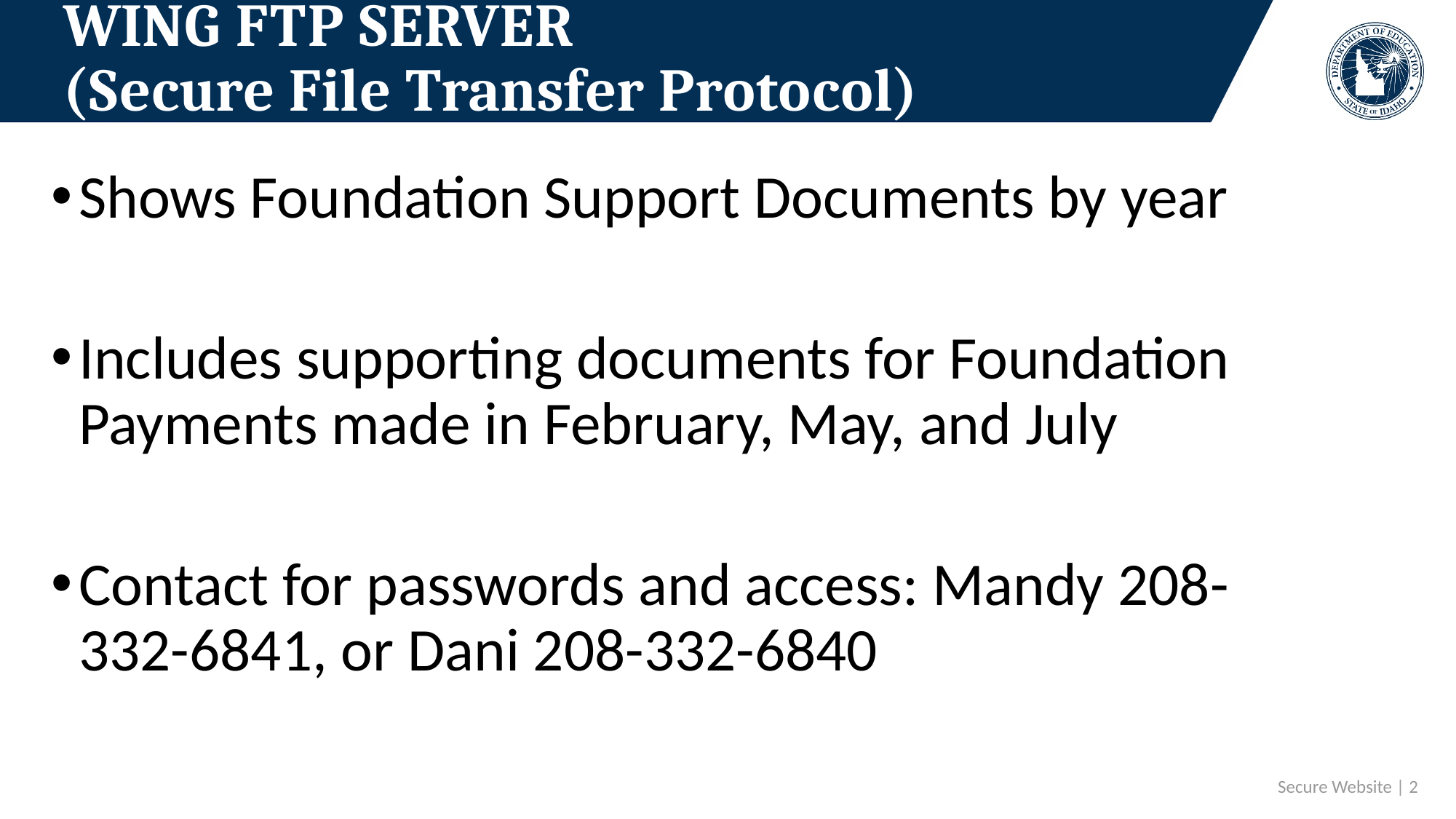

# WING FTP SERVER (Secure File Transfer Protocol)
Shows Foundation Support Documents by year

Includes supporting documents for Foundation Payments made in February, May, and July

Contact for passwords and access: Mandy 208-332-6841, or Dani 208-332-6840

 Secure Website | 2